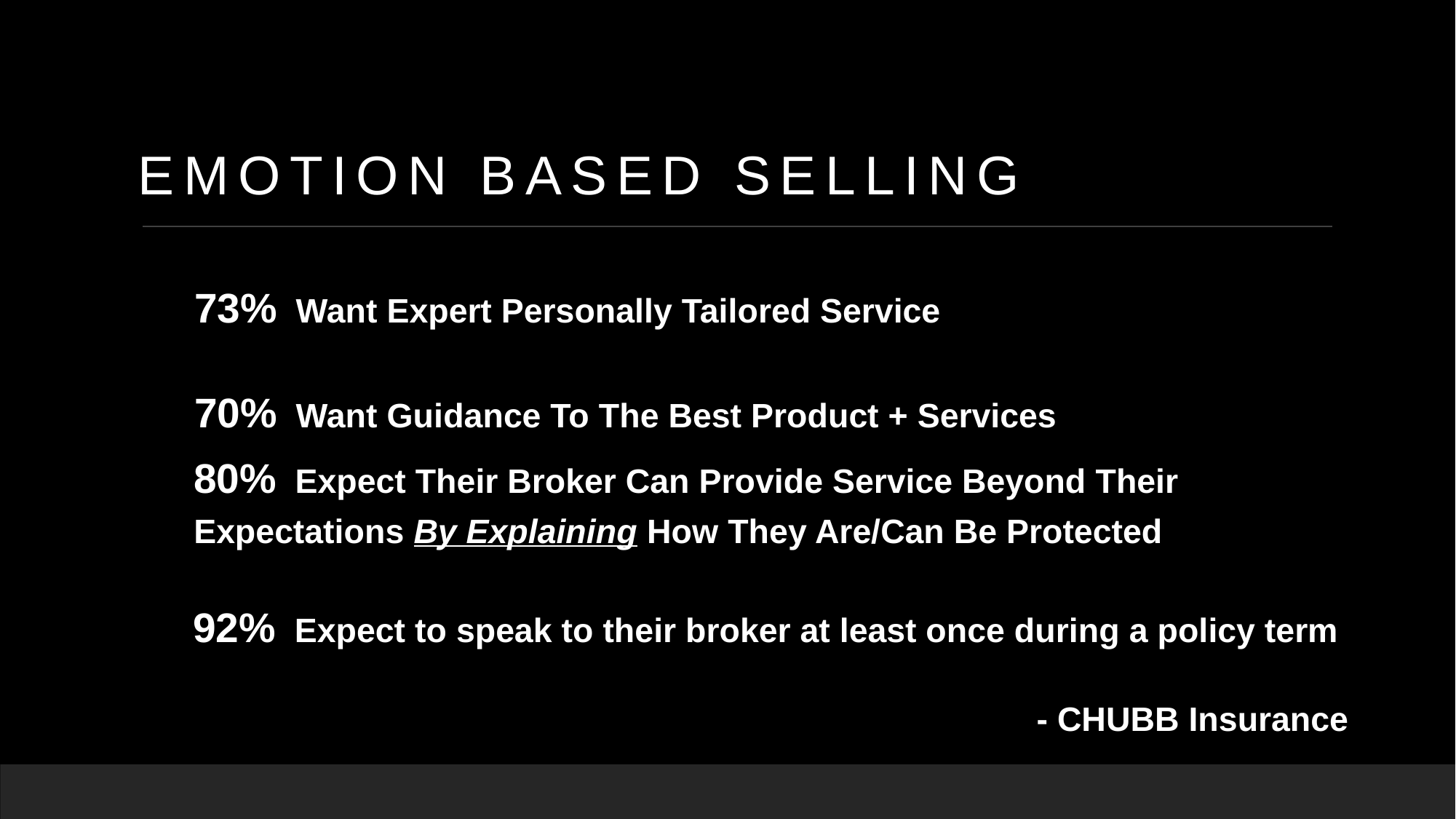

EMOTION BASED SELLING
73%  Want Expert Personally Tailored Service
70%  Want Guidance To The Best Product + Services
80%  Expect Their Broker Can Provide Service Beyond Their Expectations By Explaining How They Are/Can Be Protected
92%  Expect to speak to their broker at least once during a policy term
- CHUBB Insurance